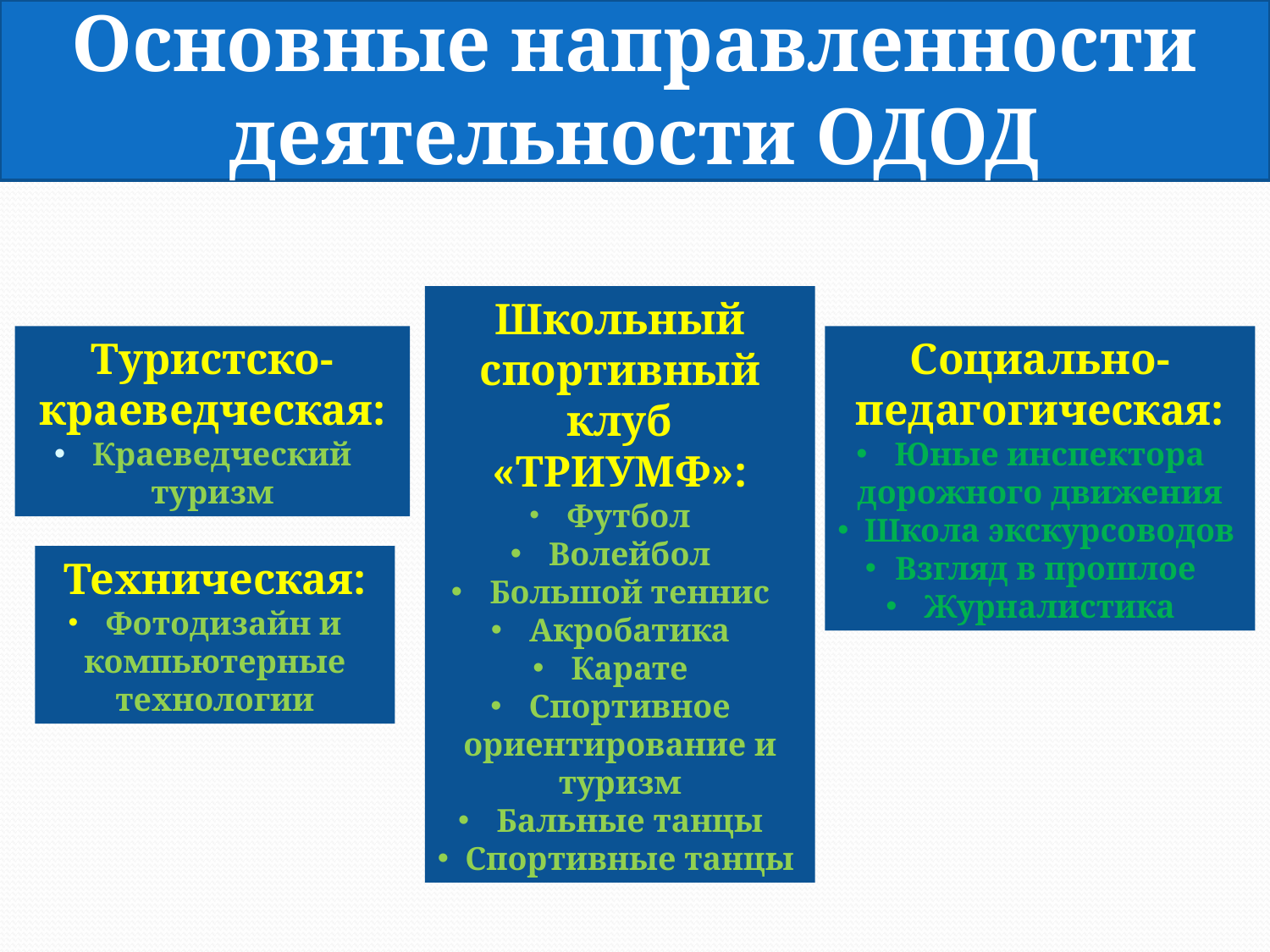

# Основные направленности деятельности ОДОД
Школьный спортивный клуб «ТРИУМФ»:
 Футбол
 Волейбол
 Большой теннис
 Акробатика
 Карате
 Спортивное ориентирование и туризм
 Бальные танцы
 Спортивные танцы
Туристско-краеведческая:
 Краеведческий туризм
Социально-педагогическая:
 Юные инспектора дорожного движения
 Школа экскурсоводов
Взгляд в прошлое
 Журналистика
Техническая:
 Фотодизайн и компьютерные технологии